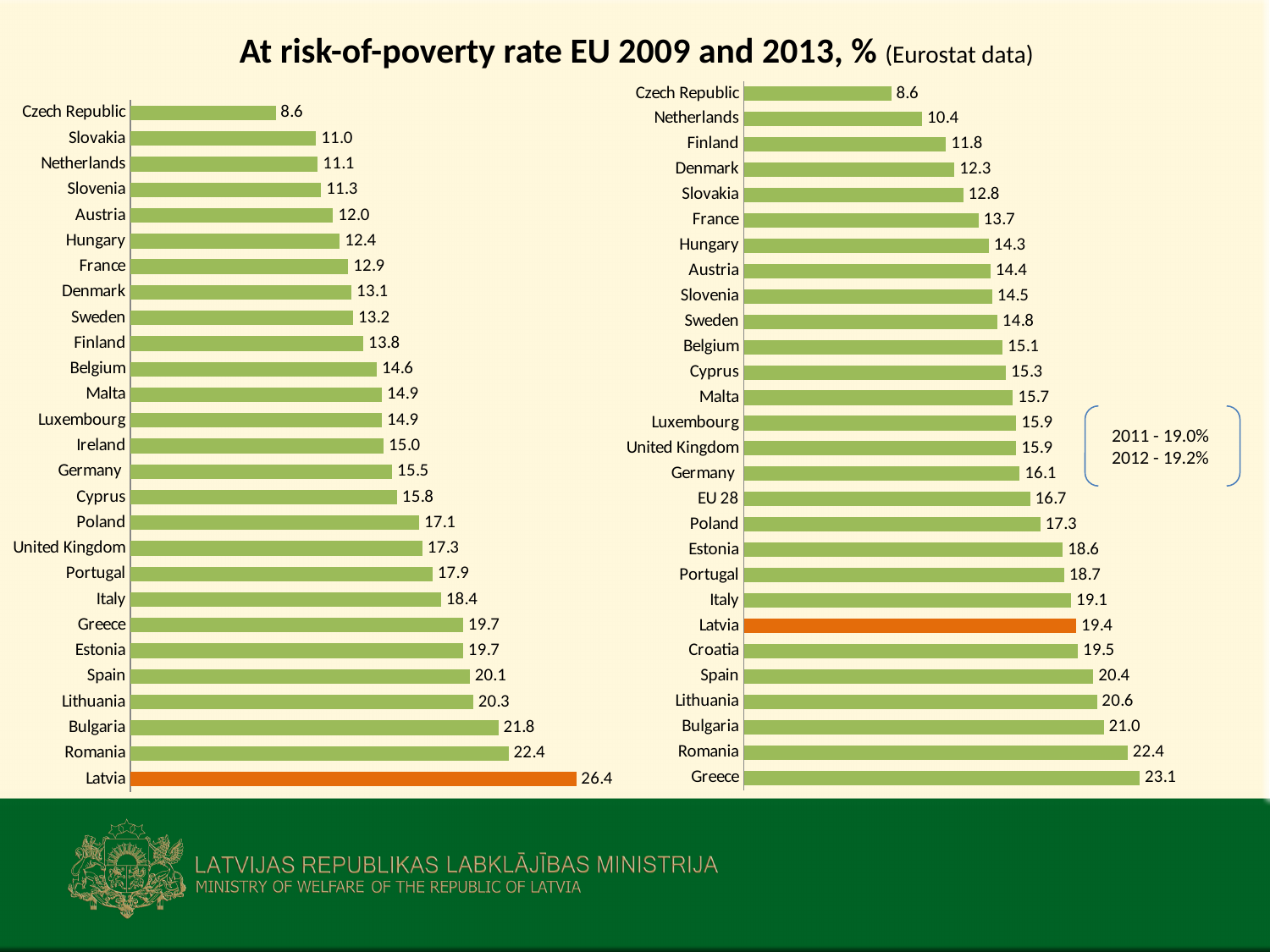

# At risk-of-poverty rate EU 2009 and 2013, % (Eurostat data)

### Chart

| Category | 2013 |
|---|---|
| Greece | 23.1 |
| Romania | 22.4 |
| Bulgaria | 21.0 |
| Lithuania | 20.6 |
| Spain | 20.4 |
| Croatia | 19.5 |
| Latvia | 19.4 |
| Italy | 19.1 |
| Portugal | 18.7 |
| Estonia | 18.6 |
| Poland | 17.3 |
| EU 28 | 16.7 |
| Germany  | 16.1 |
| United Kingdom | 15.9 |
| Luxembourg | 15.9 |
| Malta | 15.7 |
| Cyprus | 15.3 |
| Belgium | 15.1 |
| Sweden | 14.8 |
| Slovenia | 14.5 |
| Austria | 14.4 |
| Hungary | 14.3 |
| France | 13.7 |
| Slovakia | 12.8 |
| Denmark | 12.3 |
| Finland | 11.8 |
| Netherlands | 10.4 |
| Czech Republic | 8.6 |

### Chart

| Category |  |
|---|---|
| Latvia | 26.4 |
| Romania | 22.4 |
| Bulgaria | 21.8 |
| Lithuania | 20.3 |
| Spain | 20.1 |
| Estonia | 19.7 |
| Greece | 19.7 |
| Italy | 18.4 |
| Portugal | 17.9 |
| United Kingdom | 17.3 |
| Poland | 17.1 |
| Cyprus | 15.8 |
| Germany  | 15.5 |
| Ireland | 15.0 |
| Luxembourg | 14.9 |
| Malta | 14.9 |
| Belgium | 14.6 |
| Finland | 13.8 |
| Sweden | 13.2 |
| Denmark | 13.1 |
| France | 12.9 |
| Hungary | 12.4 |
| Austria | 12.0 |
| Slovenia | 11.3 |
| Netherlands | 11.1 |
| Slovakia | 11.0 |
| Czech Republic | 8.6 |
2011 - 19.0%
2012 - 19.2%